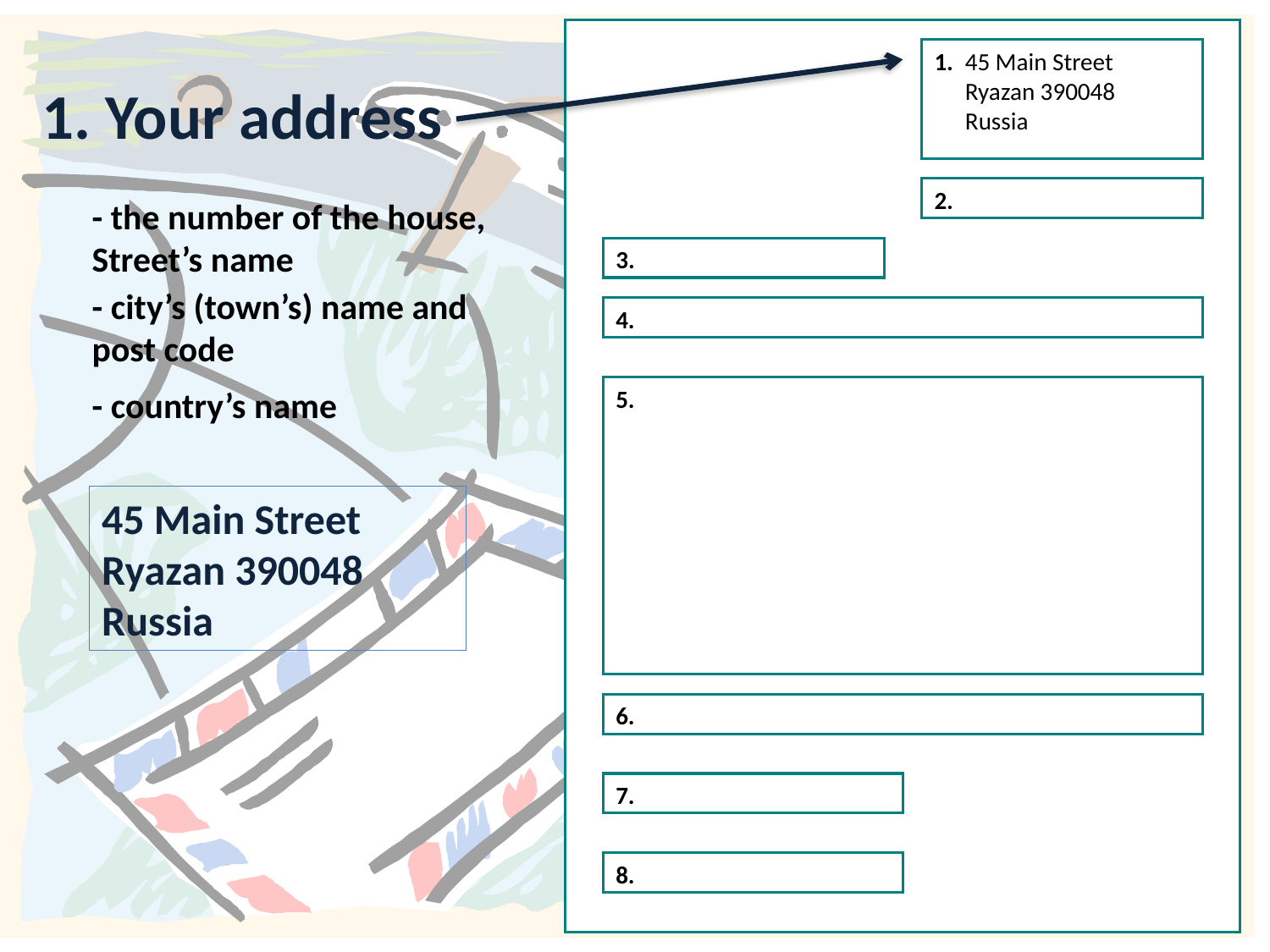

1.
2.
3.
4.
5.
6.
7.
8.
45 Main Street
Ryazan 390048
Russia
1. Your address
- the number of the house,
Street’s name
- city’s (town’s) name and post code
- country’s name
45 Main Street
Ryazan 390048
Russia